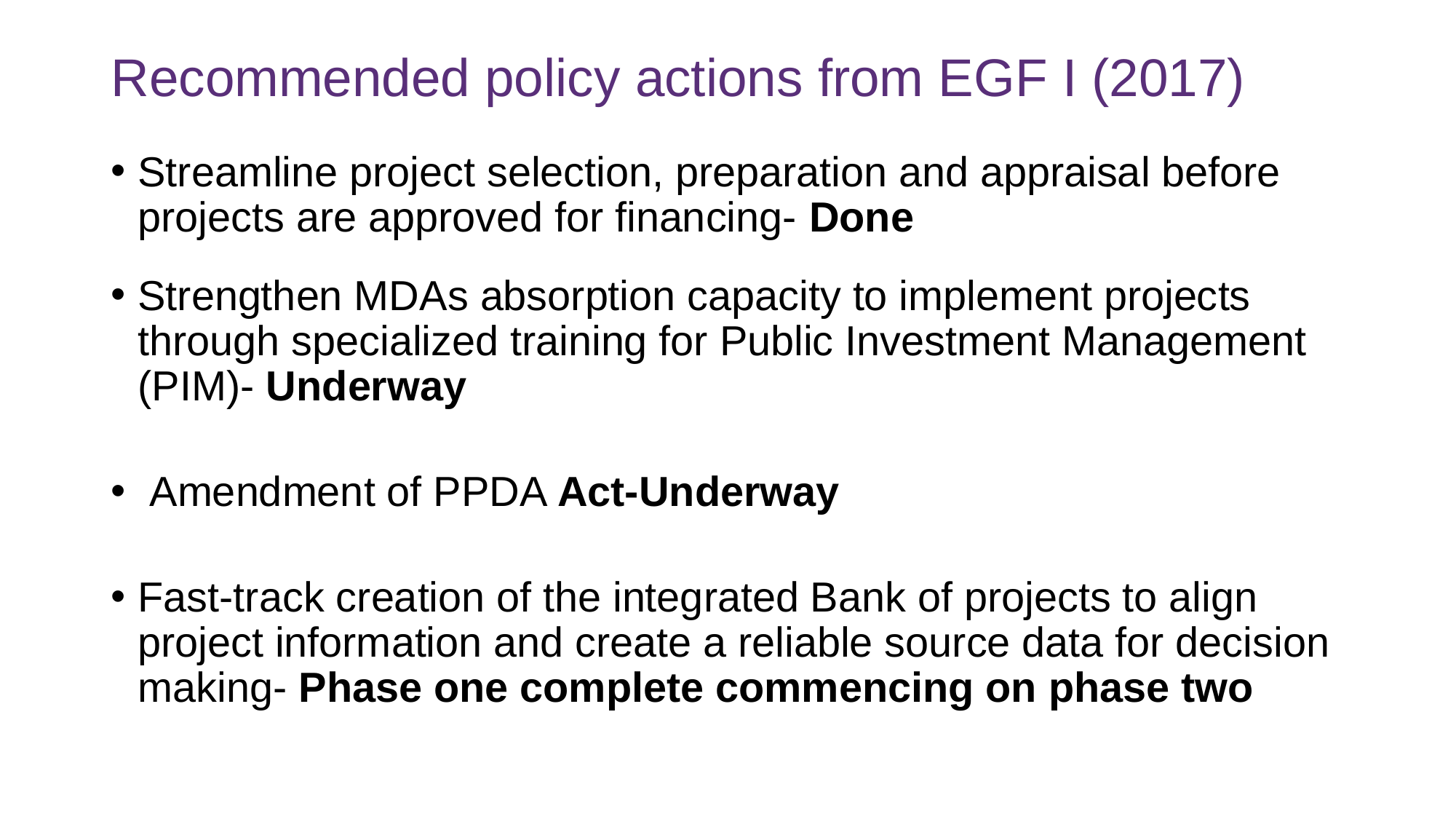

# Recommended policy actions from EGF I (2017)
Streamline project selection, preparation and appraisal before projects are approved for financing- Done

Strengthen MDAs absorption capacity to implement projects through specialized training for Public Investment Management (PIM)- Underway
 Amendment of PPDA Act-Underway
Fast-track creation of the integrated Bank of projects to align project information and create a reliable source data for decision making- Phase one complete commencing on phase two